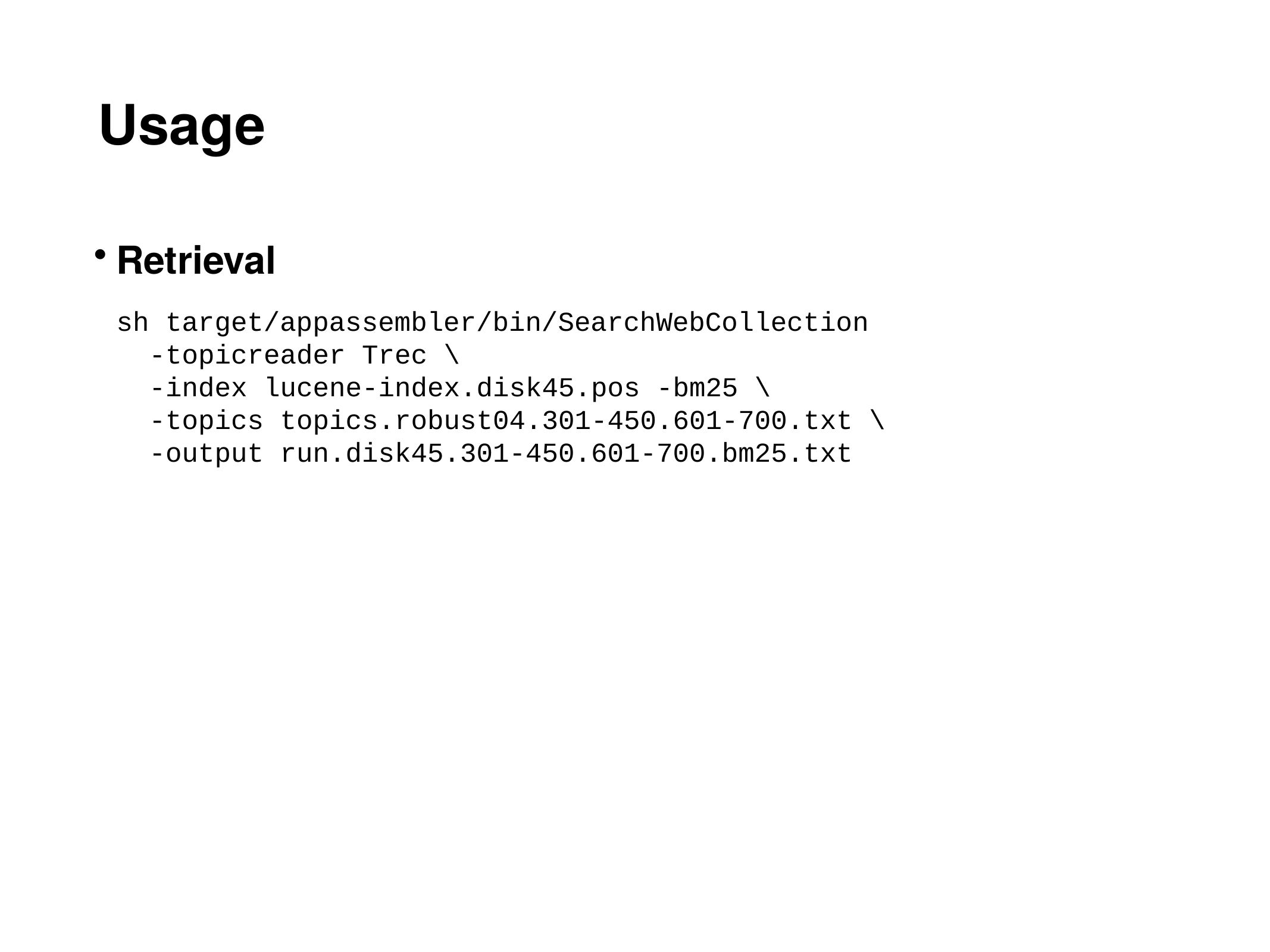

# Usage
Retrieval
sh target/appassembler/bin/SearchWebCollection
  -topicreader Trec \
  -index lucene-index.disk45.pos -bm25 \
  -topics topics.robust04.301-450.601-700.txt \
  -output run.disk45.301-450.601-700.bm25.txt
59